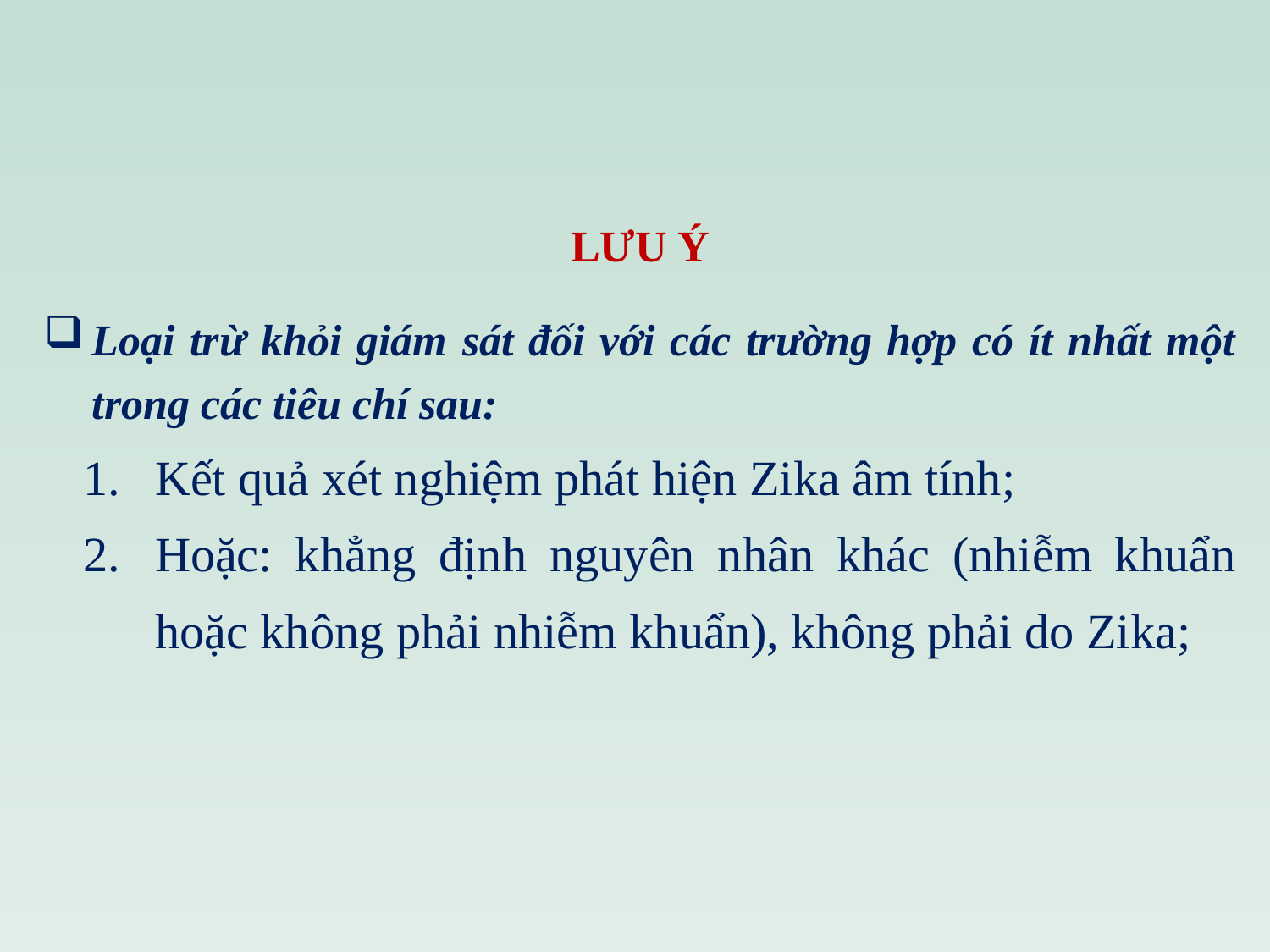

LƯU Ý

Loại trừ khỏi giám sát đối với các trường hợp có ít nhất một trong các tiêu chí sau:
Kết quả xét nghiệm phát hiện Zika âm tính;
Hoặc: khẳng định nguyên nhân khác (nhiễm khuẩn hoặc không phải nhiễm khuẩn), không phải do Zika;